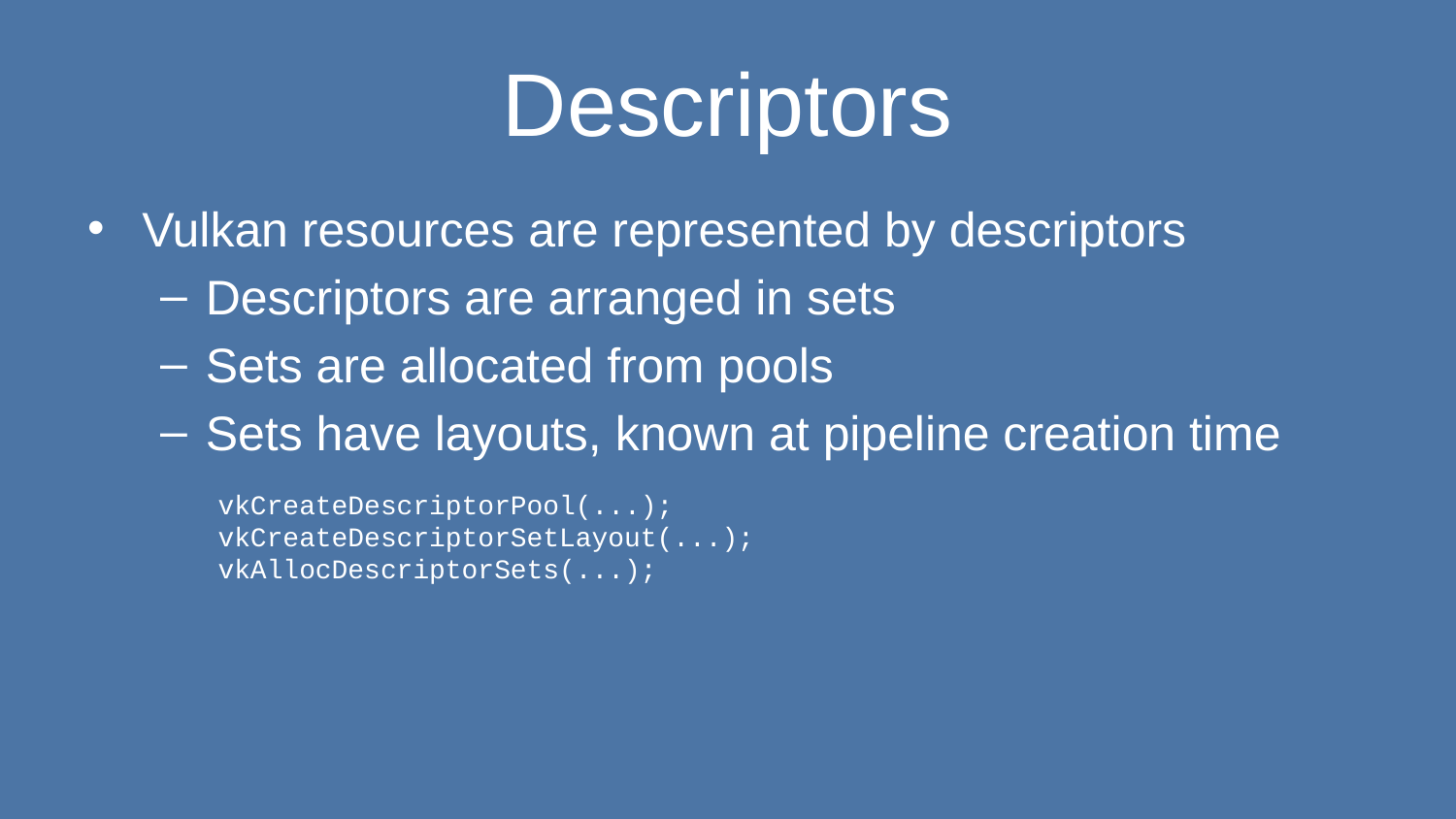

# Descriptors
Vulkan resources are represented by descriptors
Descriptors are arranged in sets
Sets are allocated from pools
Sets have layouts, known at pipeline creation time
vkCreateDescriptorPool(...);
vkCreateDescriptorSetLayout(...);
vkAllocDescriptorSets(...);